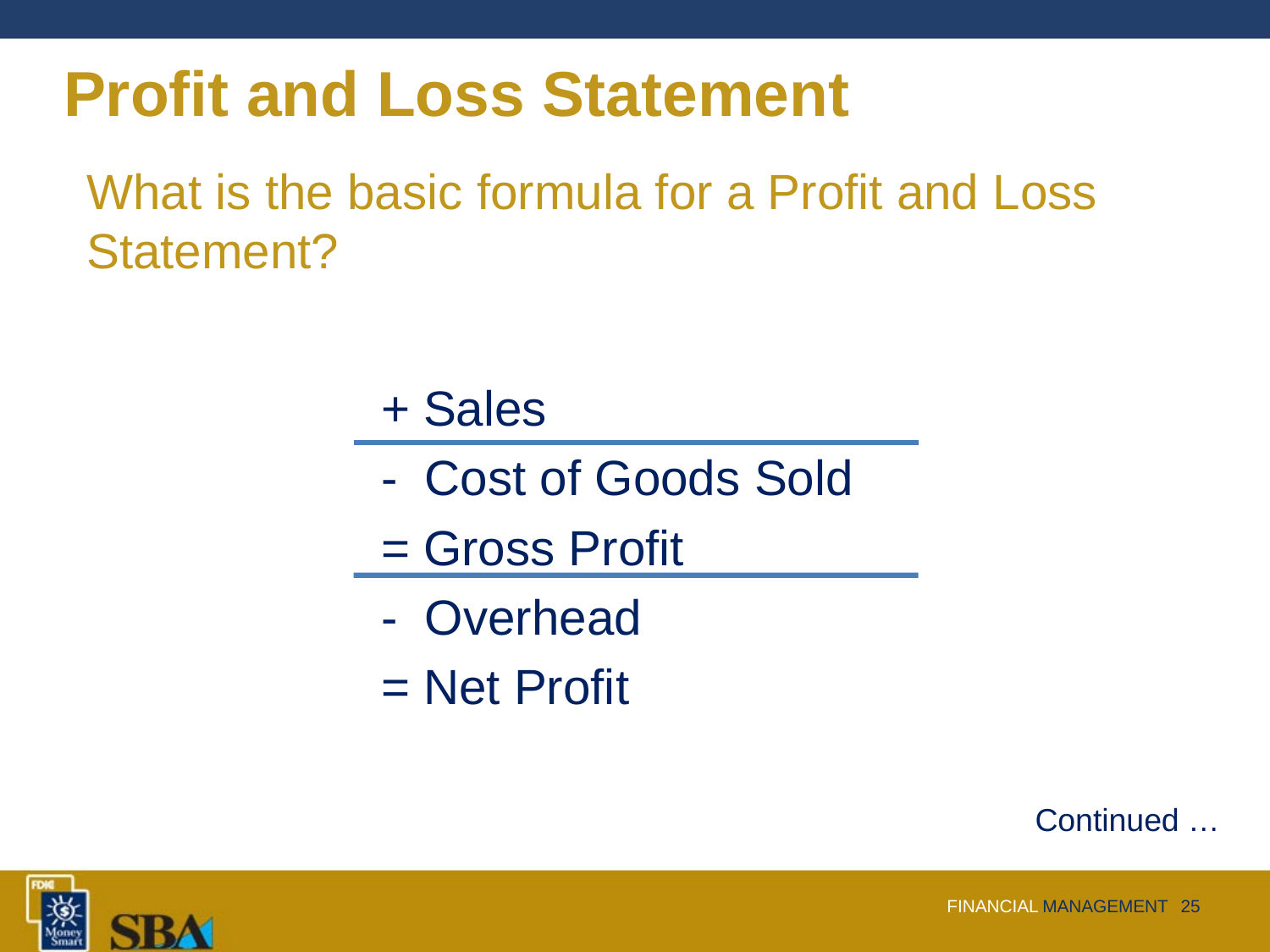

# Profit and Loss Statement
What is the basic formula for a Profit and Loss Statement?

+ Sales
-  Cost of Goods Sold
= Gross Profit
-  Overhead
= Net Profit

Continued …